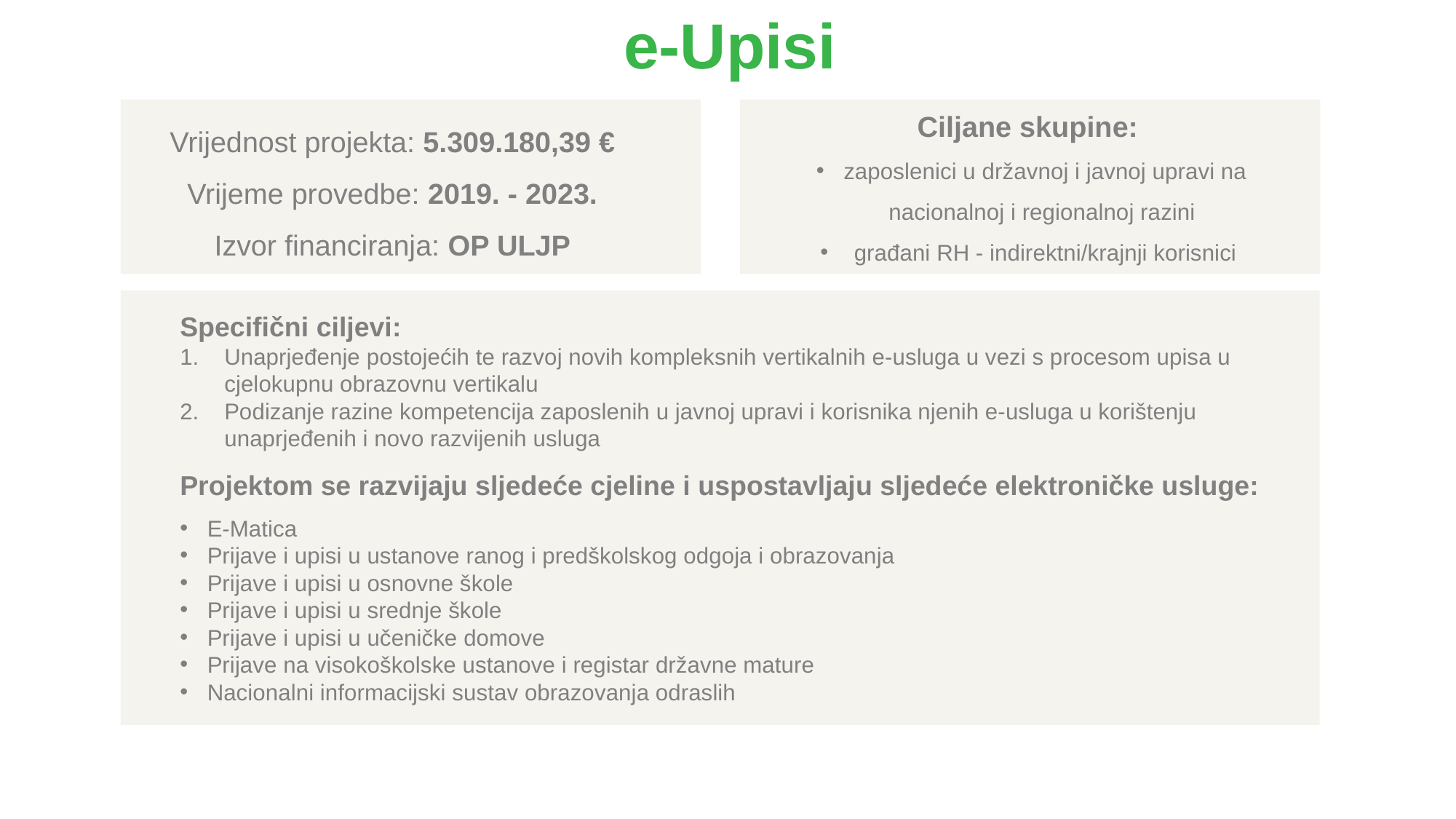

# e-Upisi
Ciljane skupine:
zaposlenici u državnoj i javnoj upravi na nacionalnoj i regionalnoj razini
 građani RH - indirektni/krajnji korisnici

Vrijednost projekta: 5.309.180,39 €
Vrijeme provedbe: 2019. - 2023.
Izvor financiranja: OP ULJP

Specifični ciljevi:
Unaprjeđenje postojećih te razvoj novih kompleksnih vertikalnih e-usluga u vezi s procesom upisa u cjelokupnu obrazovnu vertikalu
Podizanje razine kompetencija zaposlenih u javnoj upravi i korisnika njenih e-usluga u korištenju unaprjeđenih i novo razvijenih usluga
Projektom se razvijaju sljedeće cjeline i uspostavljaju sljedeće elektroničke usluge:
E-Matica
Prijave i upisi u ustanove ranog i predškolskog odgoja i obrazovanja
Prijave i upisi u osnovne škole
Prijave i upisi u srednje škole
Prijave i upisi u učeničke domove
Prijave na visokoškolske ustanove i registar državne mature
Nacionalni informacijski sustav obrazovanja odraslih